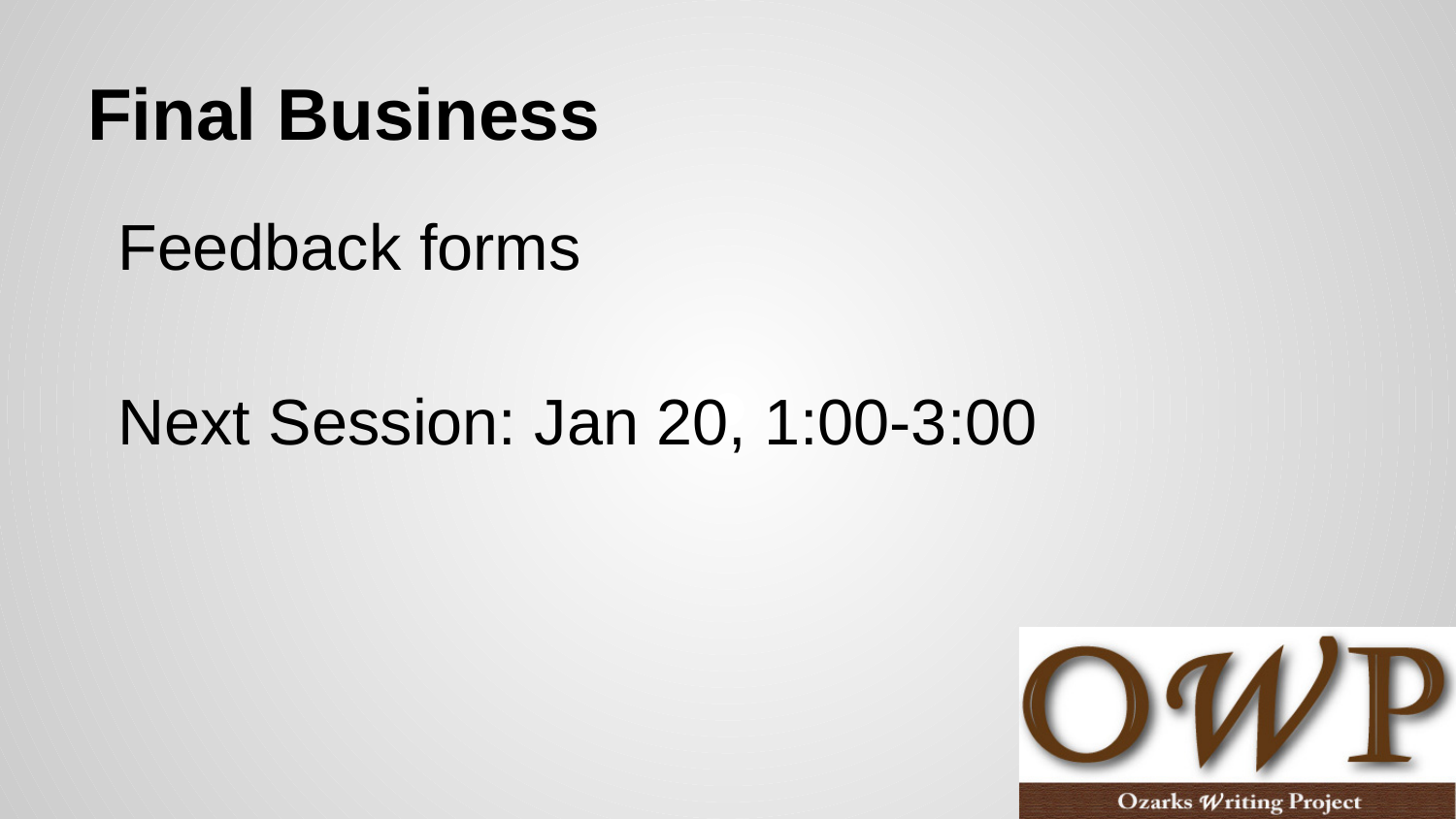

# Final Business
Feedback forms

Next Session: Jan 20, 1:00-3:00